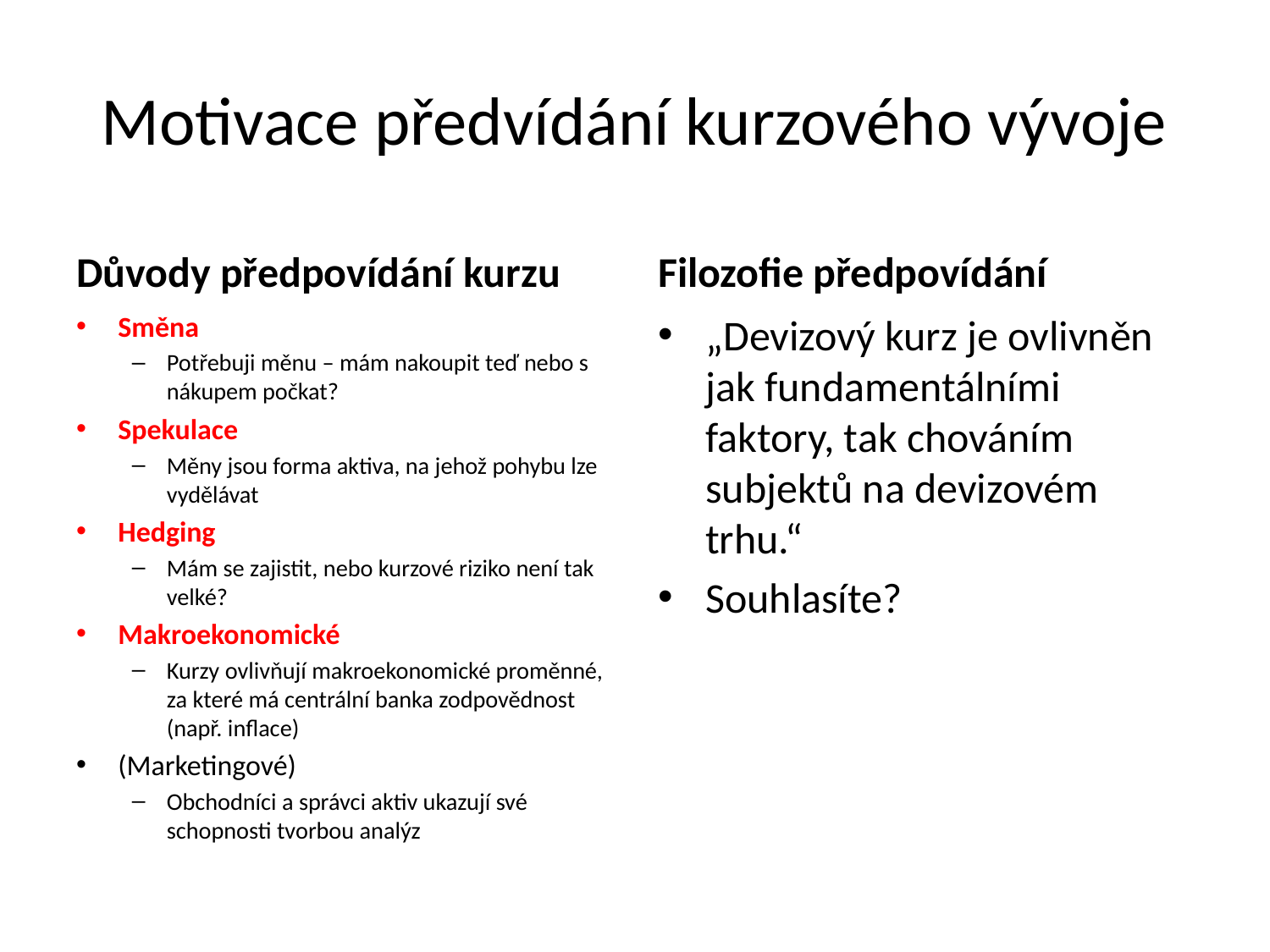

# Motivace předvídání kurzového vývoje
Důvody předpovídání kurzu
Filozofie předpovídání
Směna
Potřebuji měnu – mám nakoupit teď nebo s nákupem počkat?
Spekulace
Měny jsou forma aktiva, na jehož pohybu lze vydělávat
Hedging
Mám se zajistit, nebo kurzové riziko není tak velké?
Makroekonomické
Kurzy ovlivňují makroekonomické proměnné, za které má centrální banka zodpovědnost (např. inflace)
(Marketingové)
Obchodníci a správci aktiv ukazují své schopnosti tvorbou analýz

„Devizový kurz je ovlivněn jak fundamentálními faktory, tak chováním subjektů na devizovém trhu.“
Souhlasíte?